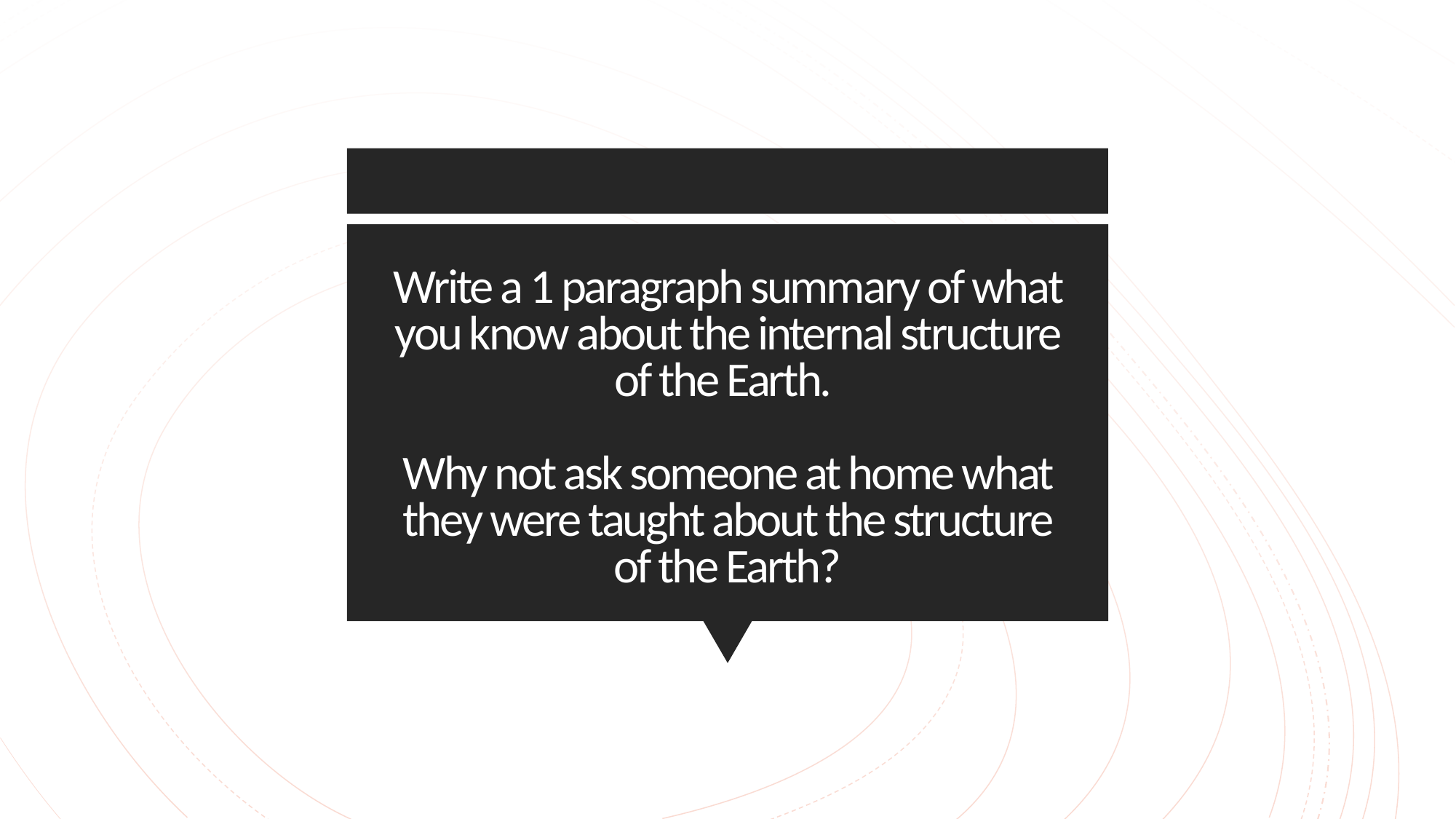

# Write a 1 paragraph summary of what you know about the internal structure of the Earth. Why not ask someone at home what they were taught about the structure of the Earth?